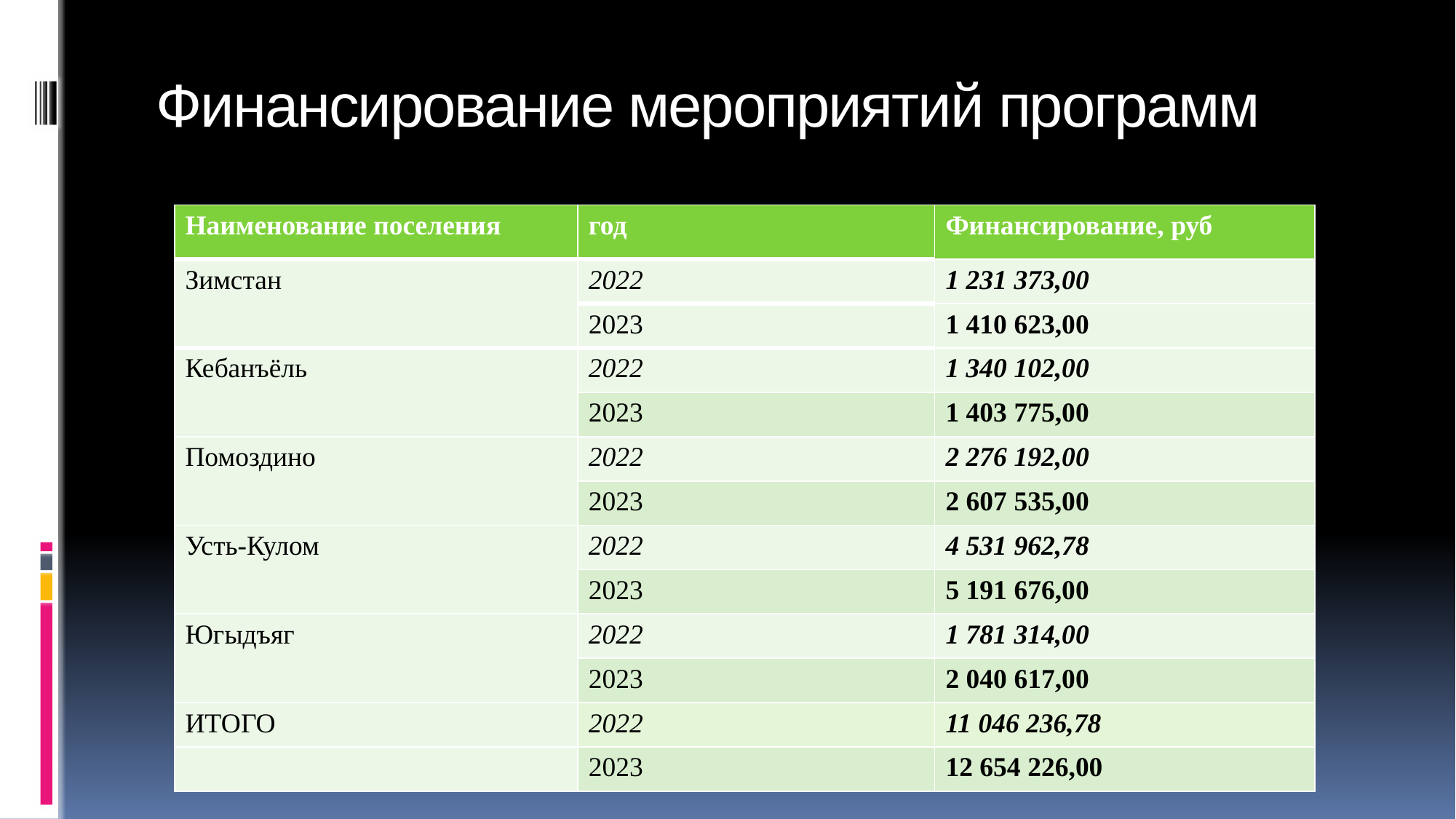

Финансирование мероприятий программ
| Наименование поселения | год | Финансирование, руб |
| --- | --- | --- |
| Зимстан | 2022 | 1 231 373,00 |
|  | 2023 | 1 410 623,00 |
| Кебанъёль | 2022 | 1 340 102,00 |
|  | 2023 | 1 403 775,00 |
| Помоздино | 2022 | 2 276 192,00 |
|  | 2023 | 2 607 535,00 |
| Усть-Кулом | 2022 | 4 531 962,78 |
|  | 2023 | 5 191 676,00 |
| Югыдъяг | 2022 | 1 781 314,00 |
|  | 2023 | 2 040 617,00 |
| ИТОГО | 2022 | 11 046 236,78 |
|  | 2023 | 12 654 226,00 |